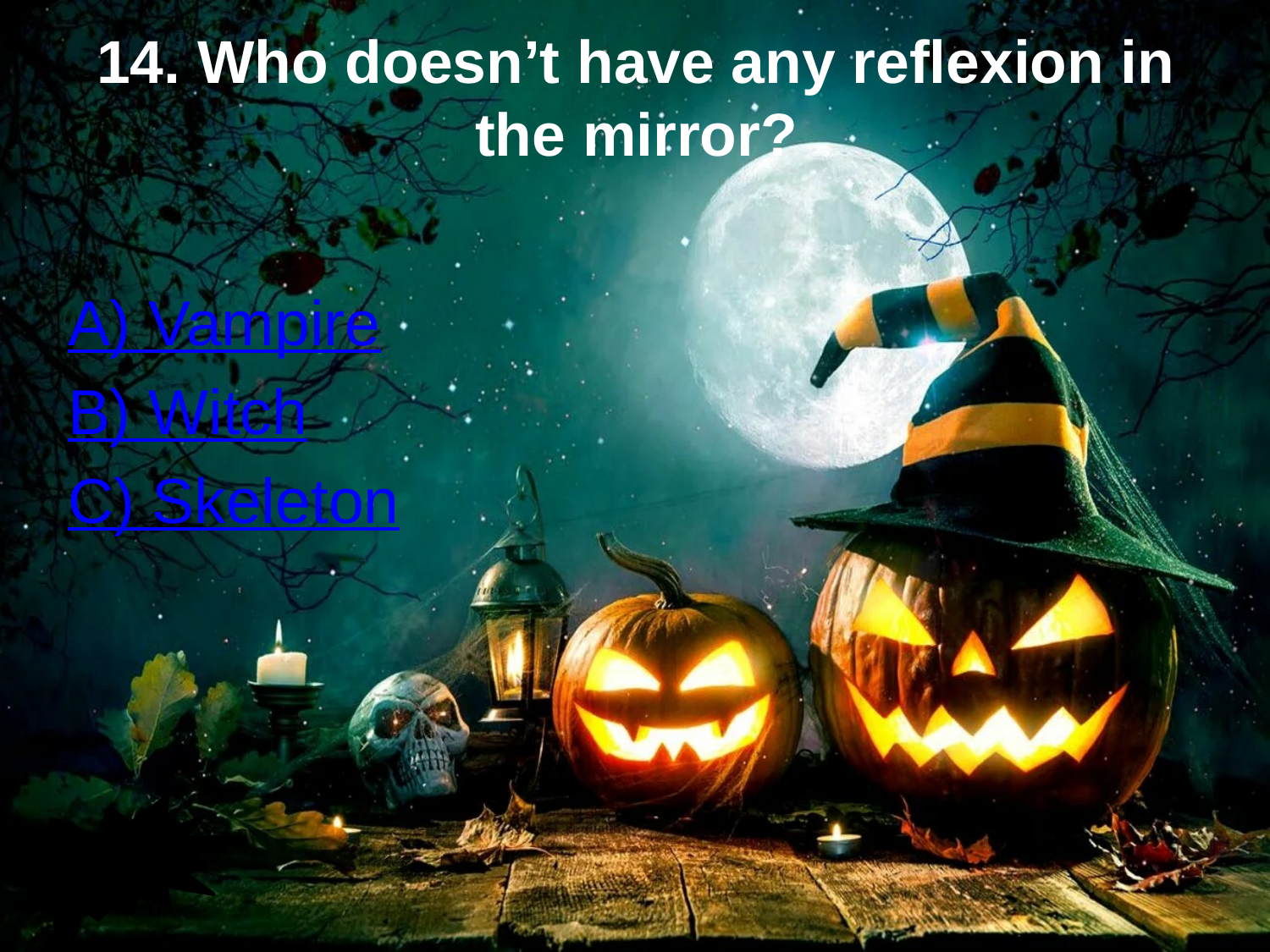

# 14. Who doesn’t have any reflexion in the mirror?
A) Vampire
B) Witch
C) Skeleton